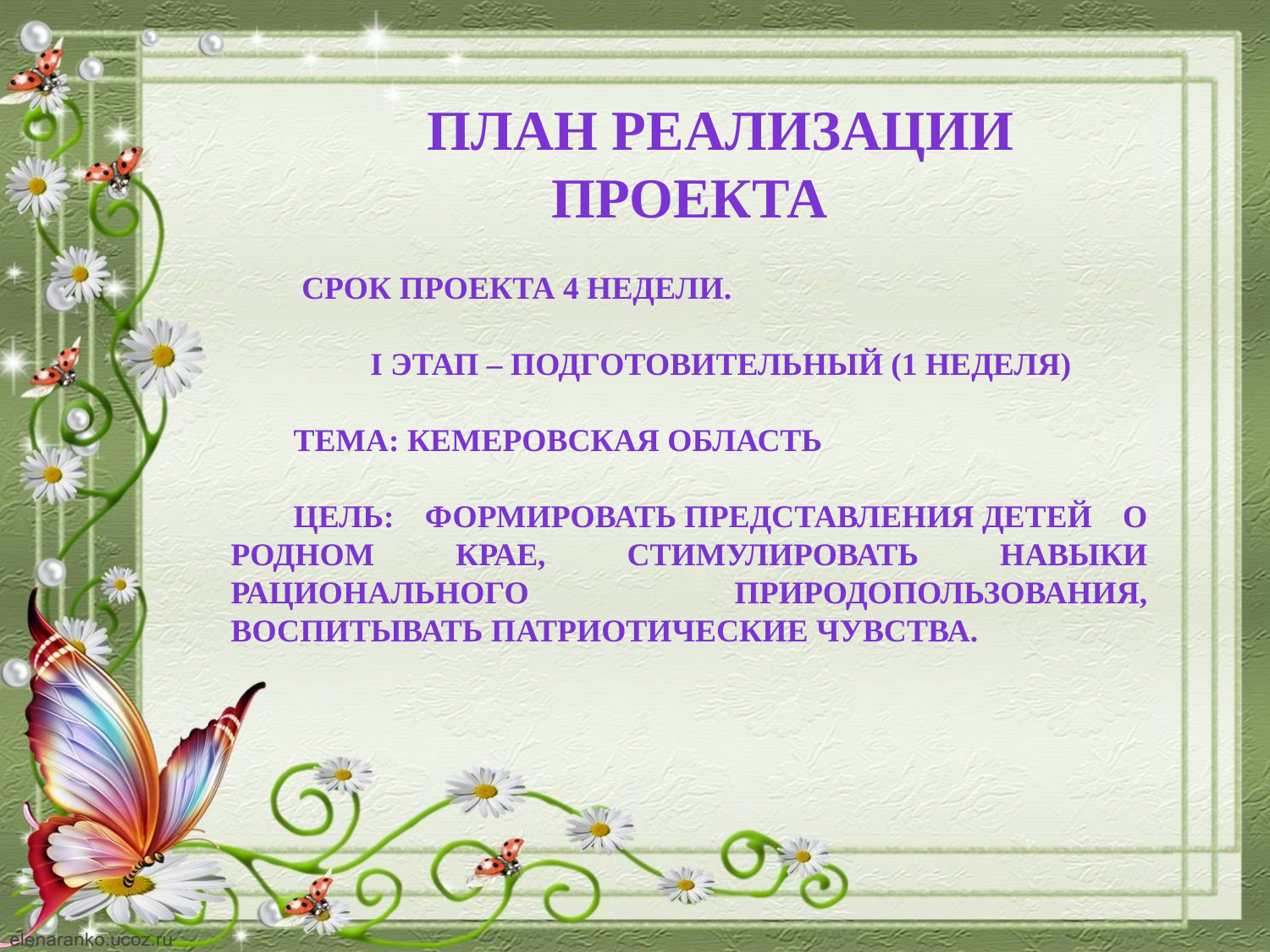

План реализации проекта

 Срок проекта 4 недели.

I этап – Подготовительный (1 неделя)

Тема: Кемеровская область

Цель: формировать представления детей о родном крае, стимулировать навыки рационального природопользования, воспитывать патриотические чувства.